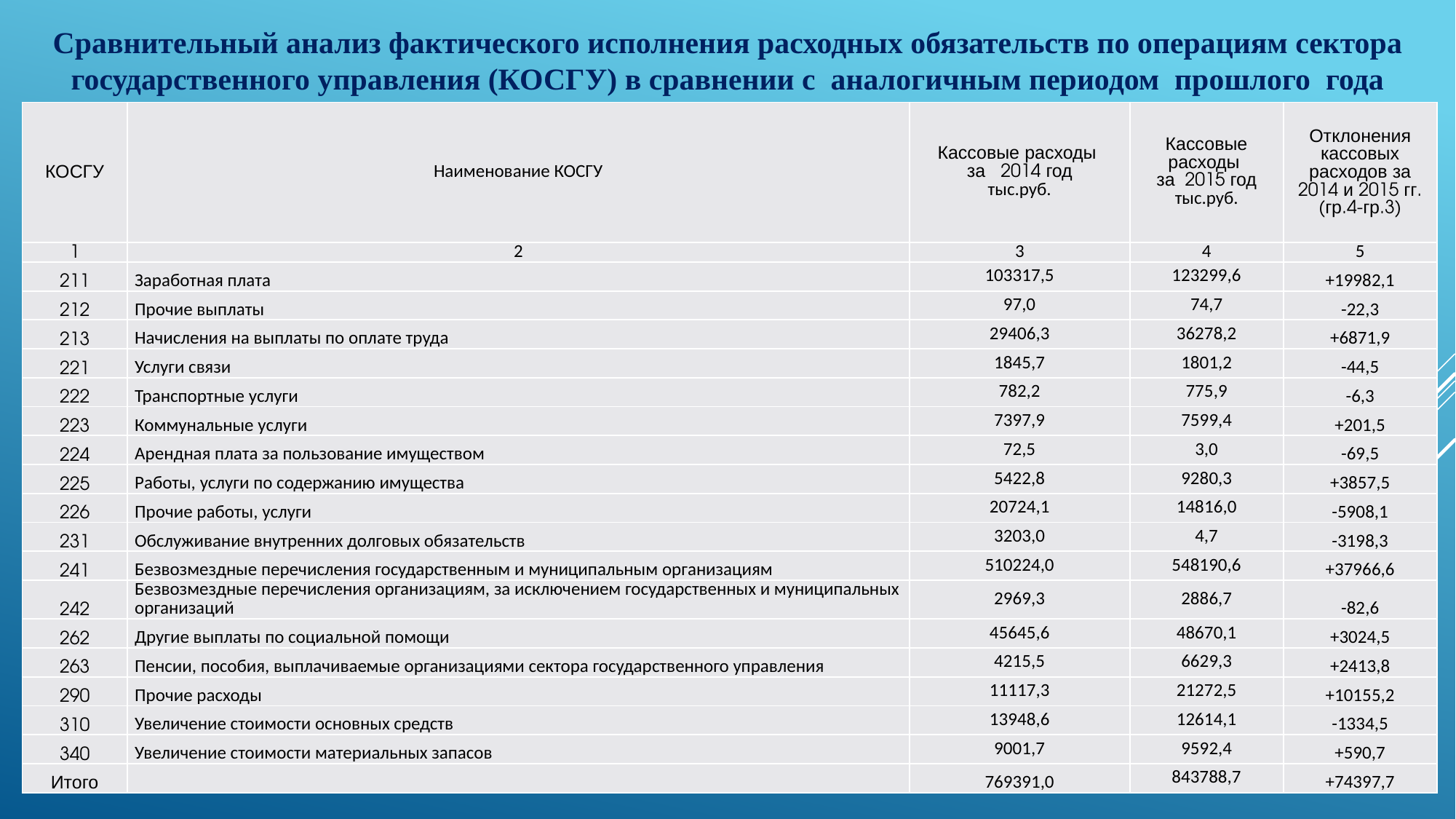

Сравнительный анализ фактического исполнения расходных обязательств по операциям сектора государственного управления (КОСГУ) в сравнении с  аналогичным периодом  прошлого  года
| КОСГУ | Наименование КОСГУ | Кассовые расходы за 2014 год тыс.руб. | Кассовые расходы за 2015 год тыс.руб. | Отклонения кассовых расходов за 2014 и 2015 гг. (гр.4-гр.3) |
| --- | --- | --- | --- | --- |
| 1 | 2 | 3 | 4 | 5 |
| 211 | Заработная плата | 103317,5 | 123299,6 | +19982,1 |
| 212 | Прочие выплаты | 97,0 | 74,7 | -22,3 |
| 213 | Начисления на выплаты по оплате труда | 29406,3 | 36278,2 | +6871,9 |
| 221 | Услуги связи | 1845,7 | 1801,2 | -44,5 |
| 222 | Транспортные услуги | 782,2 | 775,9 | -6,3 |
| 223 | Коммунальные услуги | 7397,9 | 7599,4 | +201,5 |
| 224 | Арендная плата за пользование имуществом | 72,5 | 3,0 | -69,5 |
| 225 | Работы, услуги по содержанию имущества | 5422,8 | 9280,3 | +3857,5 |
| 226 | Прочие работы, услуги | 20724,1 | 14816,0 | -5908,1 |
| 231 | Обслуживание внутренних долговых обязательств | 3203,0 | 4,7 | -3198,3 |
| 241 | Безвозмездные перечисления государственным и муниципальным организациям | 510224,0 | 548190,6 | +37966,6 |
| 242 | Безвозмездные перечисления организациям, за исключением государственных и муниципальных организаций | 2969,3 | 2886,7 | -82,6 |
| 262 | Другие выплаты по социальной помощи | 45645,6 | 48670,1 | +3024,5 |
| 263 | Пенсии, пособия, выплачиваемые организациями сектора государственного управления | 4215,5 | 6629,3 | +2413,8 |
| 290 | Прочие расходы | 11117,3 | 21272,5 | +10155,2 |
| 310 | Увеличение стоимости основных средств | 13948,6 | 12614,1 | -1334,5 |
| 340 | Увеличение стоимости материальных запасов | 9001,7 | 9592,4 | +590,7 |
| Итого |  | 769391,0 | 843788,7 | +74397,7 |